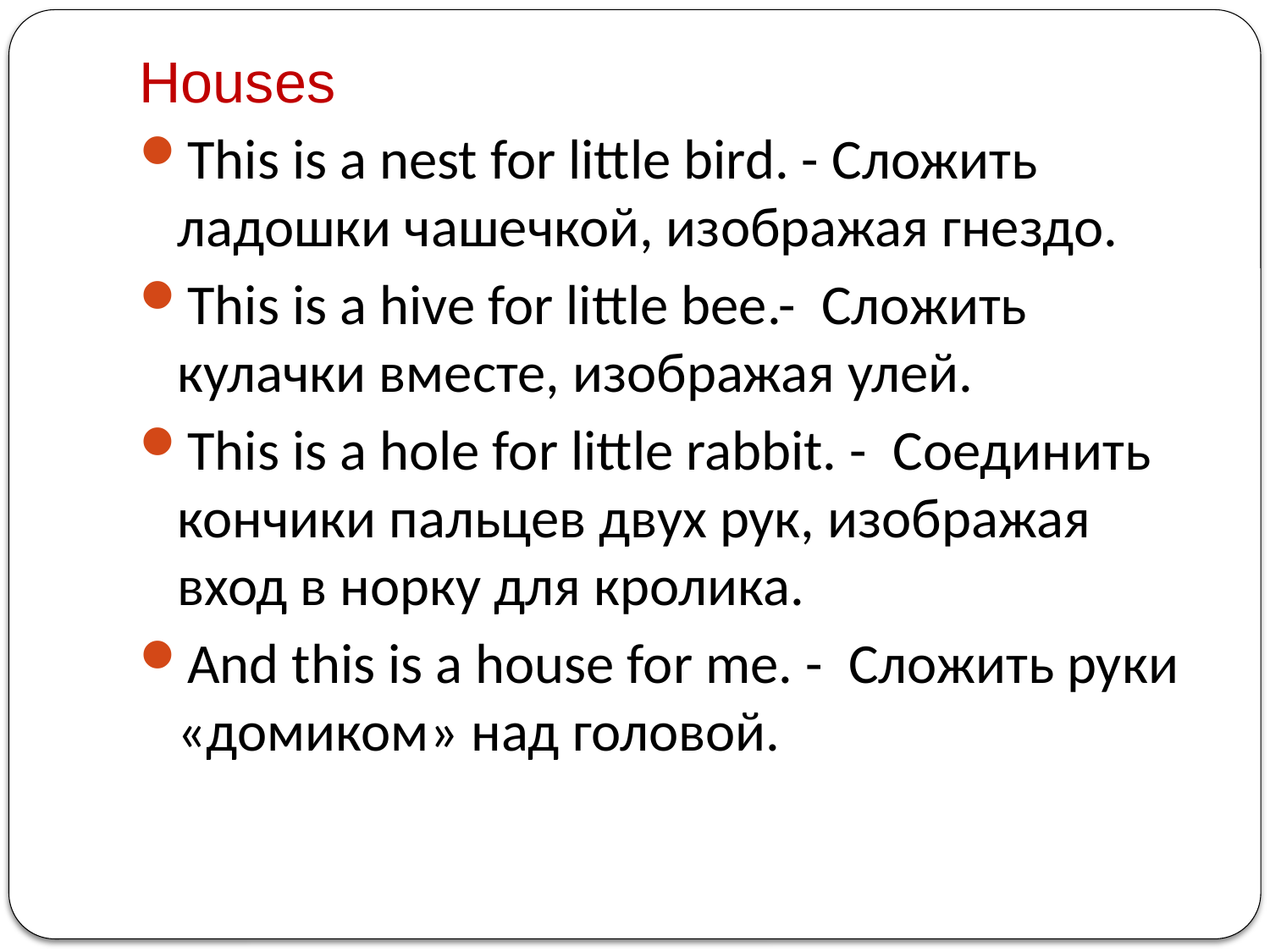

# Houses
This is a nest for little bird. - Сложить ладошки чашечкой, изображая гнездо.
This is a hive for little bee.-  Сложить кулачки вместе, изображая улей.
This is a hole for little rabbit. -  Соединить кончики пальцев двух рук, изображая вход в норку для кролика.
And this is a house for me. -  Сложить руки «домиком» над головой.